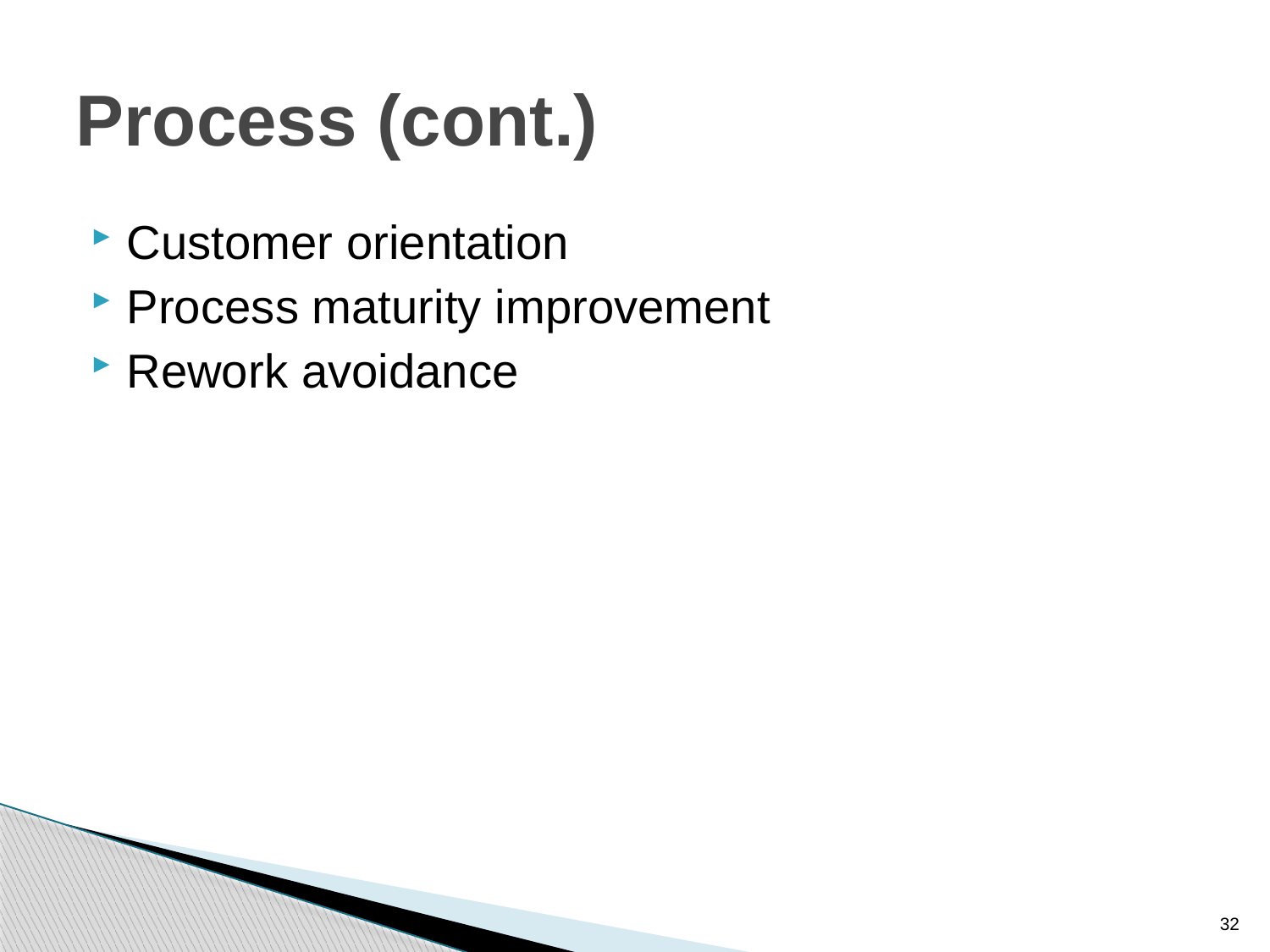

# Process (cont.)
Customer orientation
Process maturity improvement
Rework avoidance
32